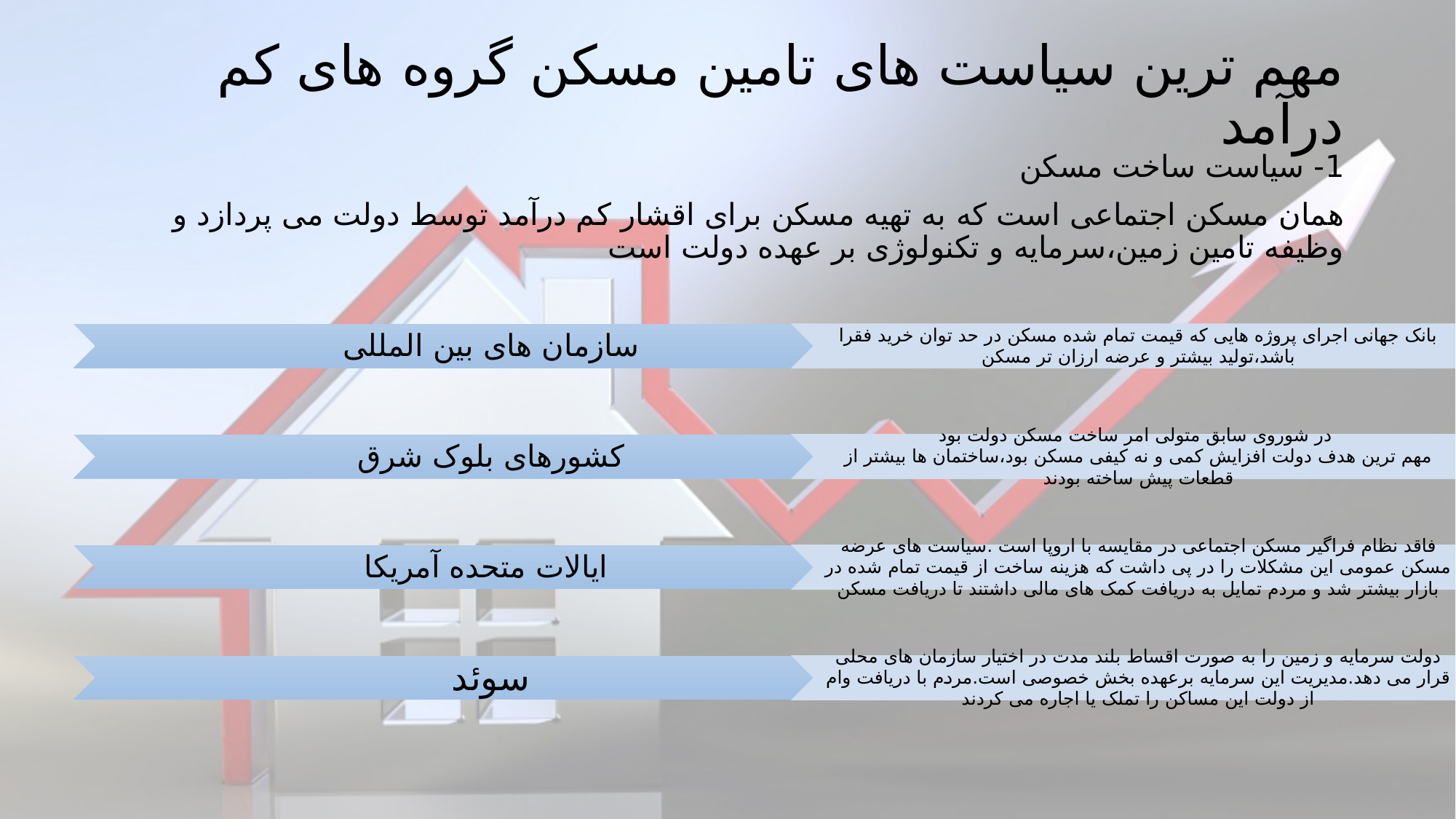

# مهم ترین سیاست های تامین مسکن گروه های کم درآمد
1- سیاست ساخت مسکن
همان مسکن اجتماعی است که به تهیه مسکن برای اقشار کم درآمد توسط دولت می پردازد و وظیفه تامین زمین،سرمایه و تکنولوژی بر عهده دولت است

سازمان های بین المللی
بانک جهانی اجرای پروژه هایی که قیمت تمام شده مسکن در حد توان خرید فقرا باشد،تولید بیشتر و عرضه ارزان تر مسکن
کشورهای بلوک شرق
در شوروی سابق متولی امر ساخت مسکن دولت بود
مهم ترین هدف دولت افزایش کمی و نه کیفی مسکن بود،ساختمان ها بیشتر از قطعات پیش ساخته بودند
سوئد